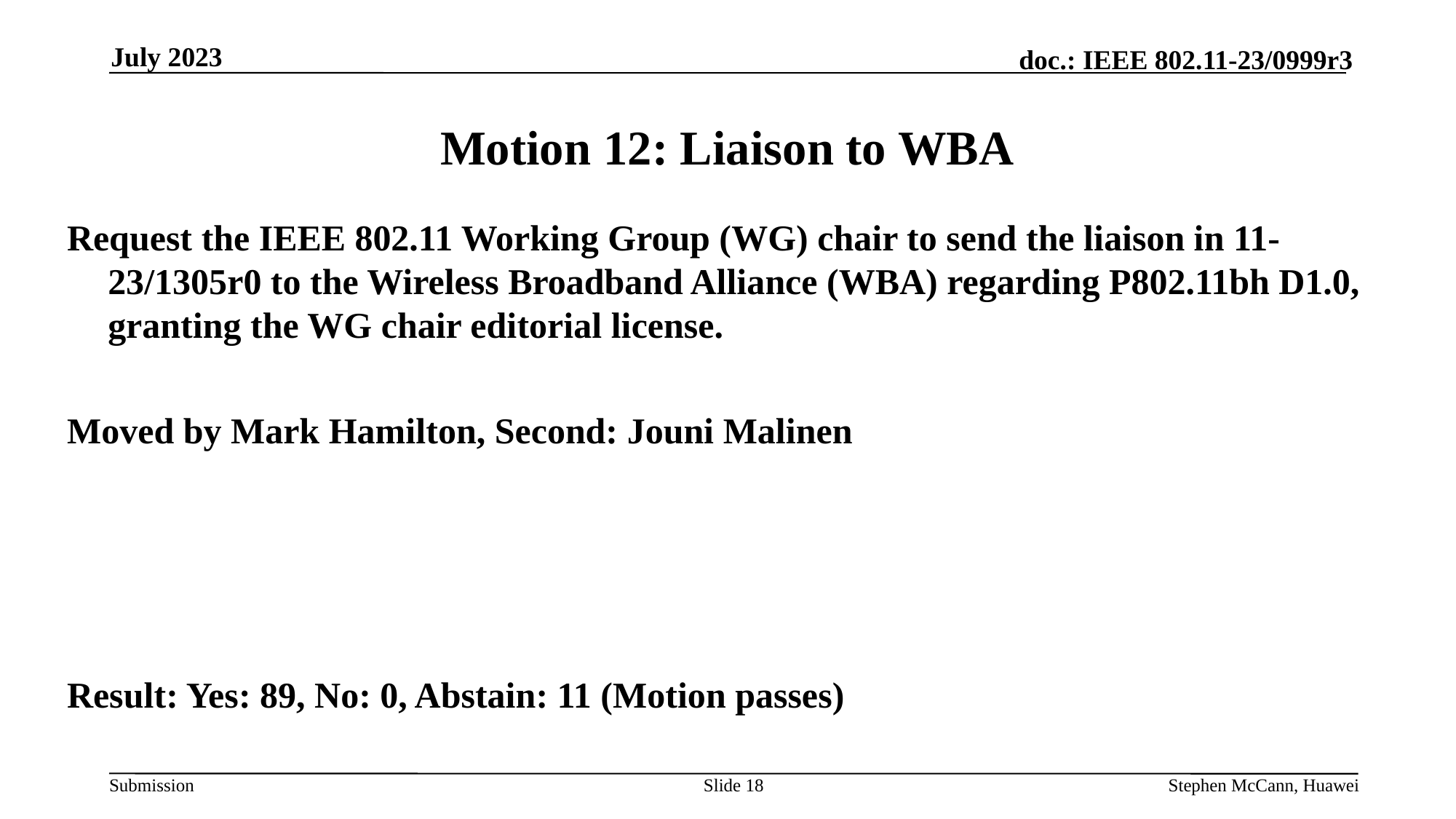

July 2023
# Motion 12: Liaison to WBA
Request the IEEE 802.11 Working Group (WG) chair to send the liaison in 11-23/1305r0 to the Wireless Broadband Alliance (WBA) regarding P802.11bh D1.0, granting the WG chair editorial license.

Moved by Mark Hamilton, Second: Jouni Malinen

Result: Yes: 89, No: 0, Abstain: 11 (Motion passes)

Slide 18
Stephen McCann, Huawei